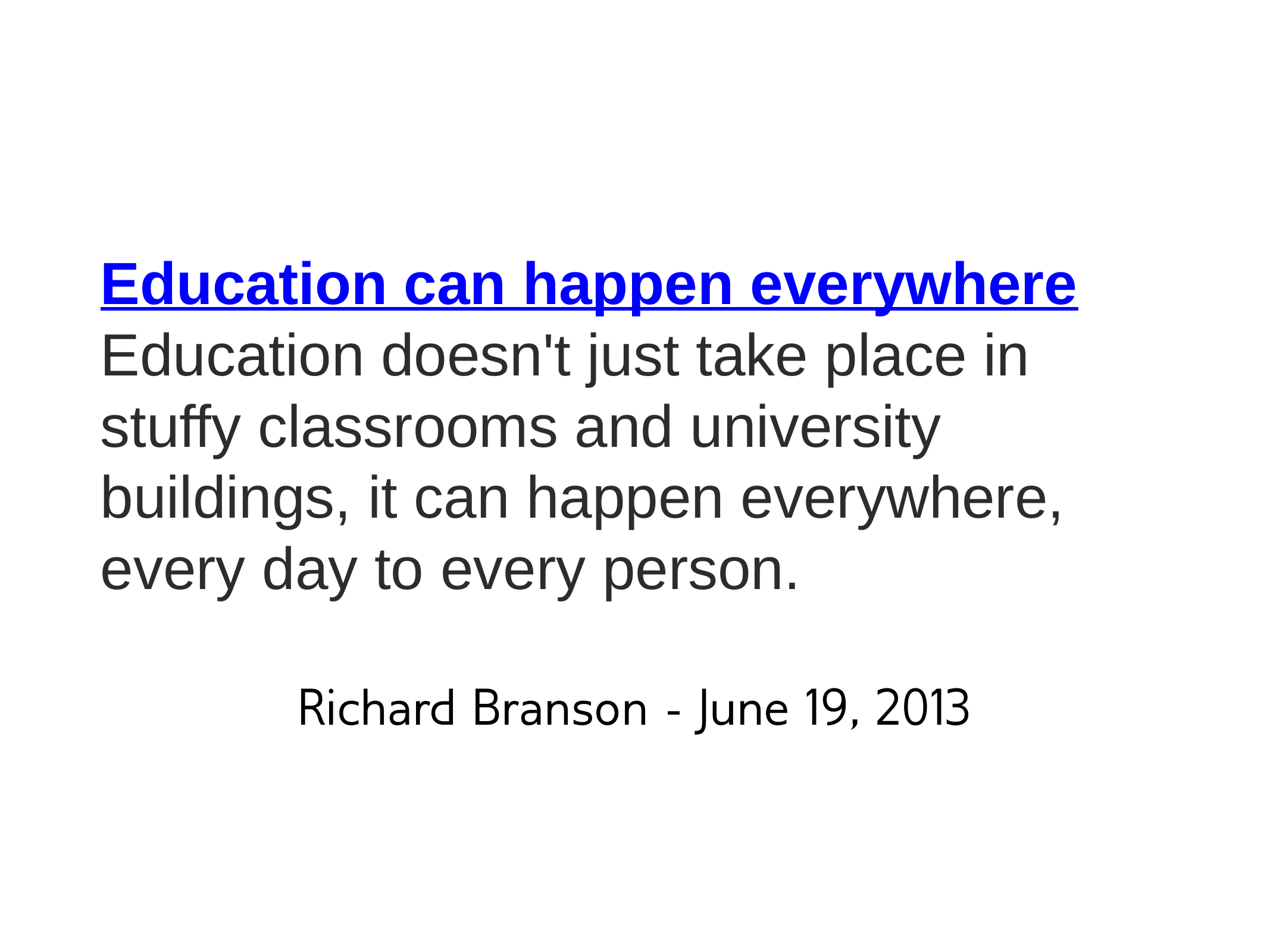

Education can happen everywhere
Education doesn't just take place in stuffy classrooms and university buildings, it can happen everywhere, every day to every person.

Richard Branson - June 19, 2013